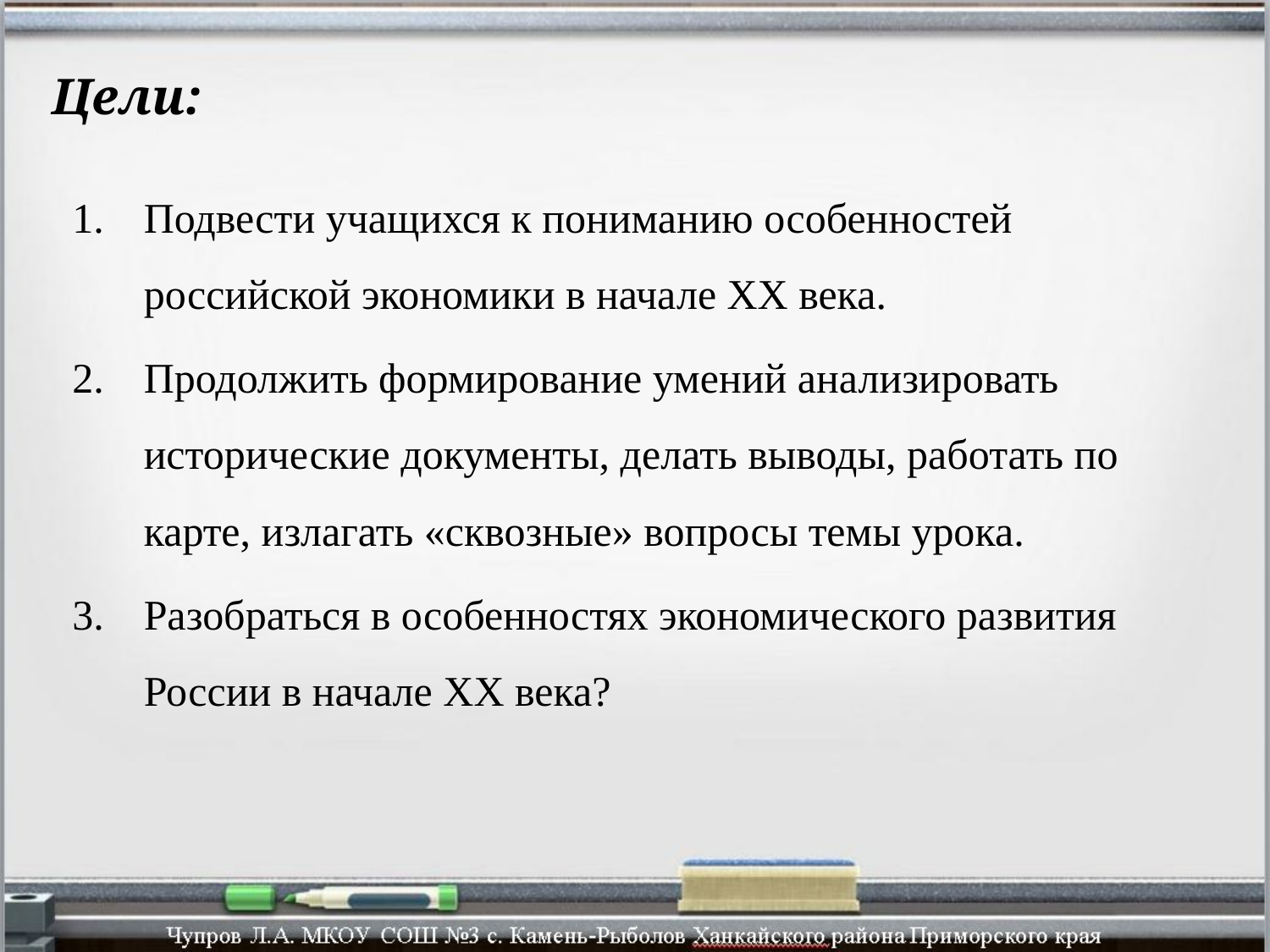

# Цели:
Подвести учащихся к пониманию особенностей российской экономики в начале XX века.
Продолжить формирование умений анализировать исторические документы, делать выводы, работать по карте, излагать «сквозные» вопросы темы урока.
Разобраться в особенностях экономического развития России в начале XX века?